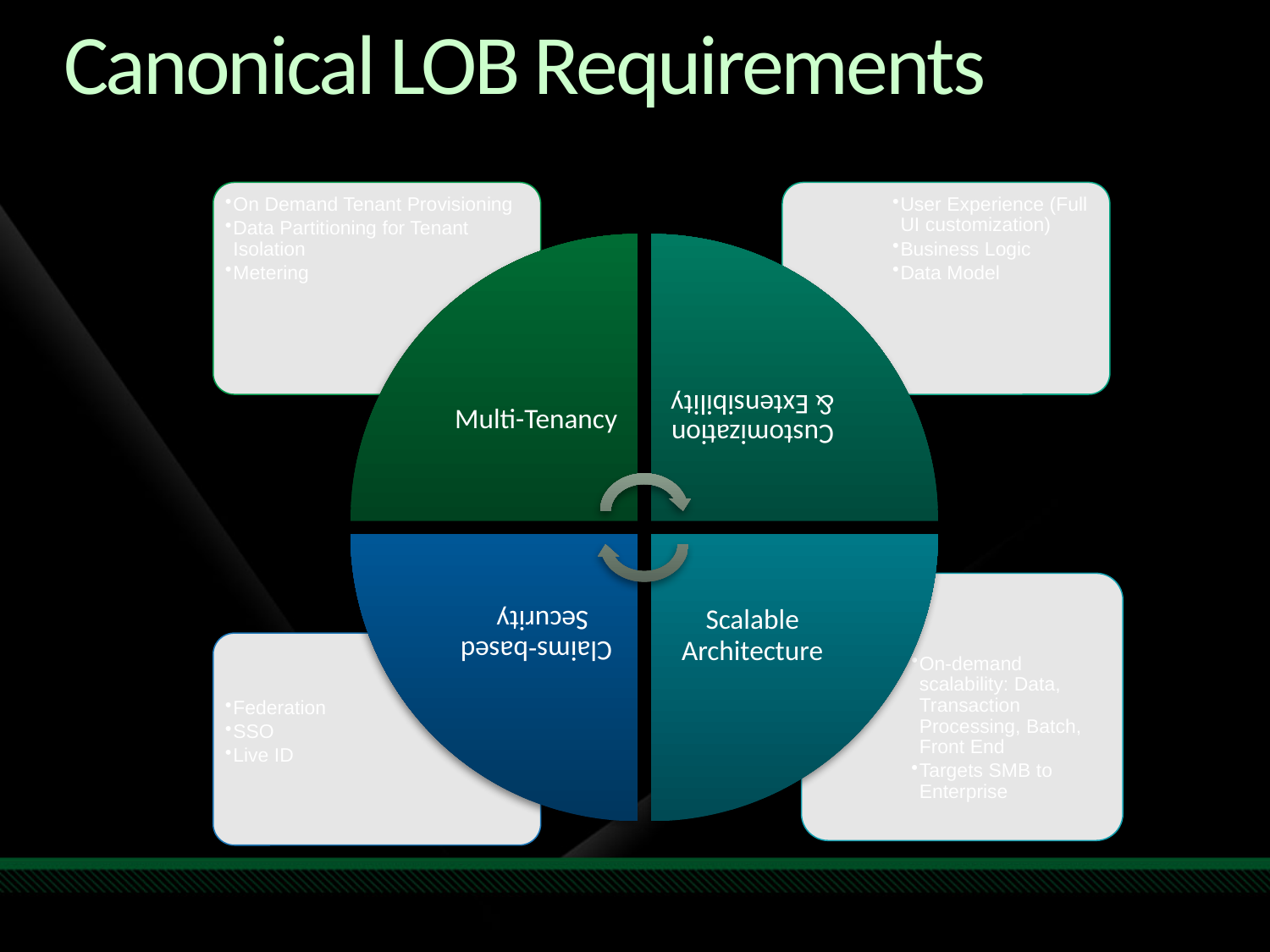

# Canonical LOB Requirements
On-demand scalability: Data, Transaction Processing, Batch, Front End
Targets SMB to Enterprise
Federation
SSO
Live ID
User Experience (Full UI customization)
Business Logic
Data Model
On Demand Tenant Provisioning
Data Partitioning for Tenant Isolation
Metering
Multi-Tenancy
Customization & Extensibility
Scalable Architecture
Claims-based Security